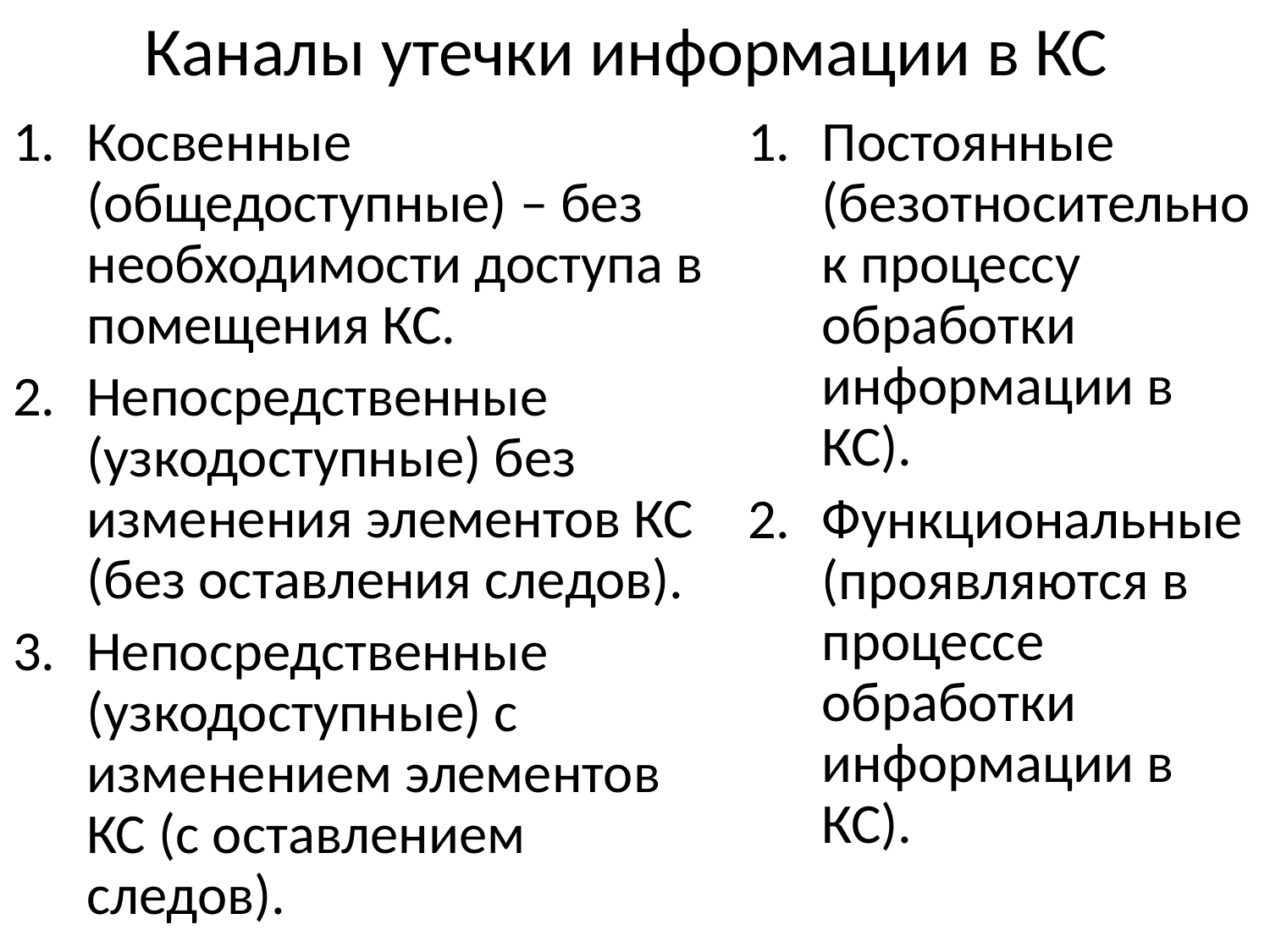

# Каналы утечки информации в КС
Косвенные (общедоступные) – без необходимости доступа в помещения КС.
Непосредственные (узкодоступные) без изменения элементов КС (без оставления следов).
Непосредственные (узкодоступные) с изменением элементов КС (с оставлением следов).
Постоянные (безотносительно к процессу обработки информации в КС).
Функциональные (проявляются в процессе обработки информации в КС).